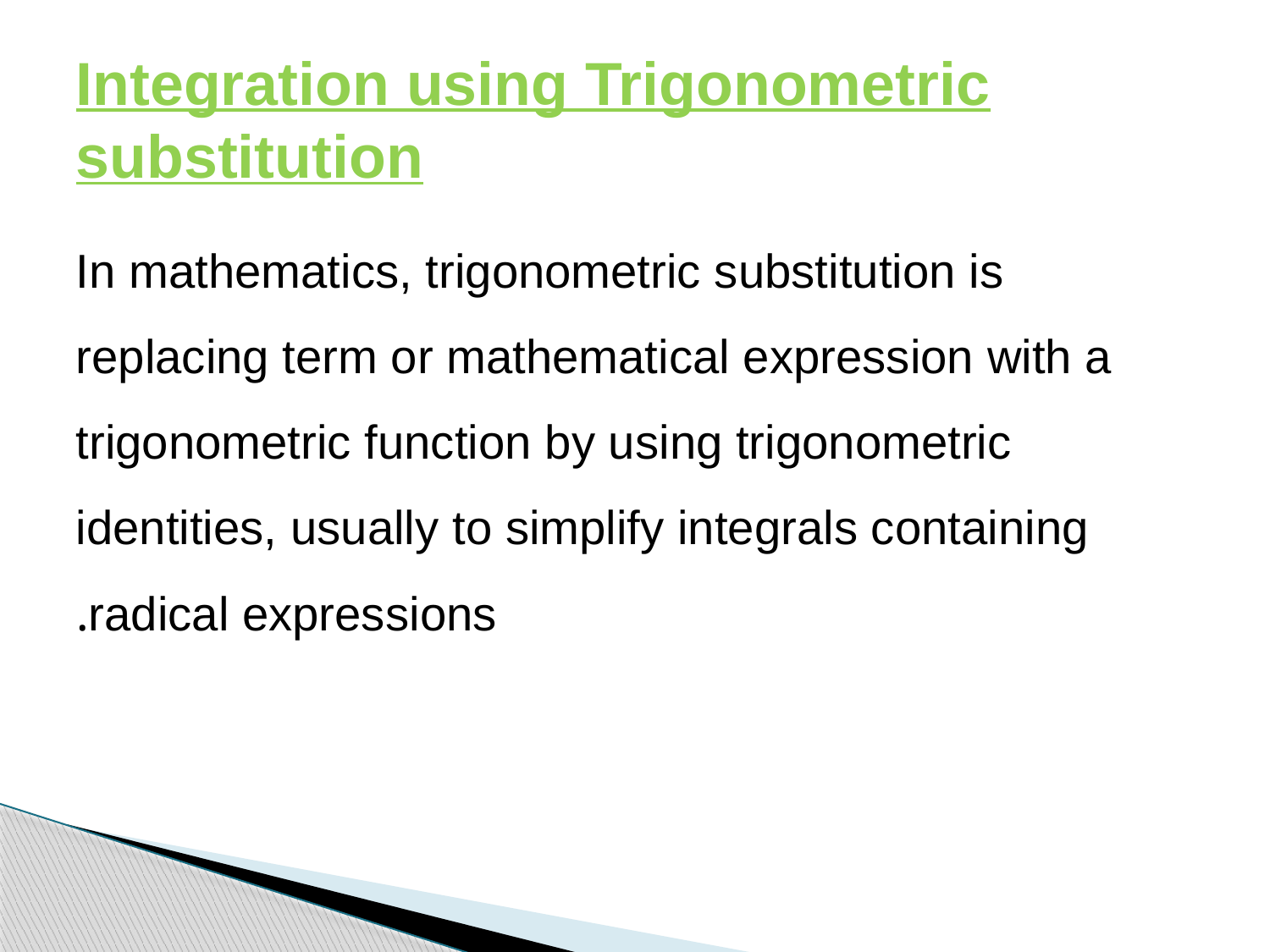

# Integration using Trigonometric substitution
       In mathematics, trigonometric substitution is replacing term or mathematical expression with a trigonometric function by using trigonometric identities, usually to simplify integrals containing radical expressions.